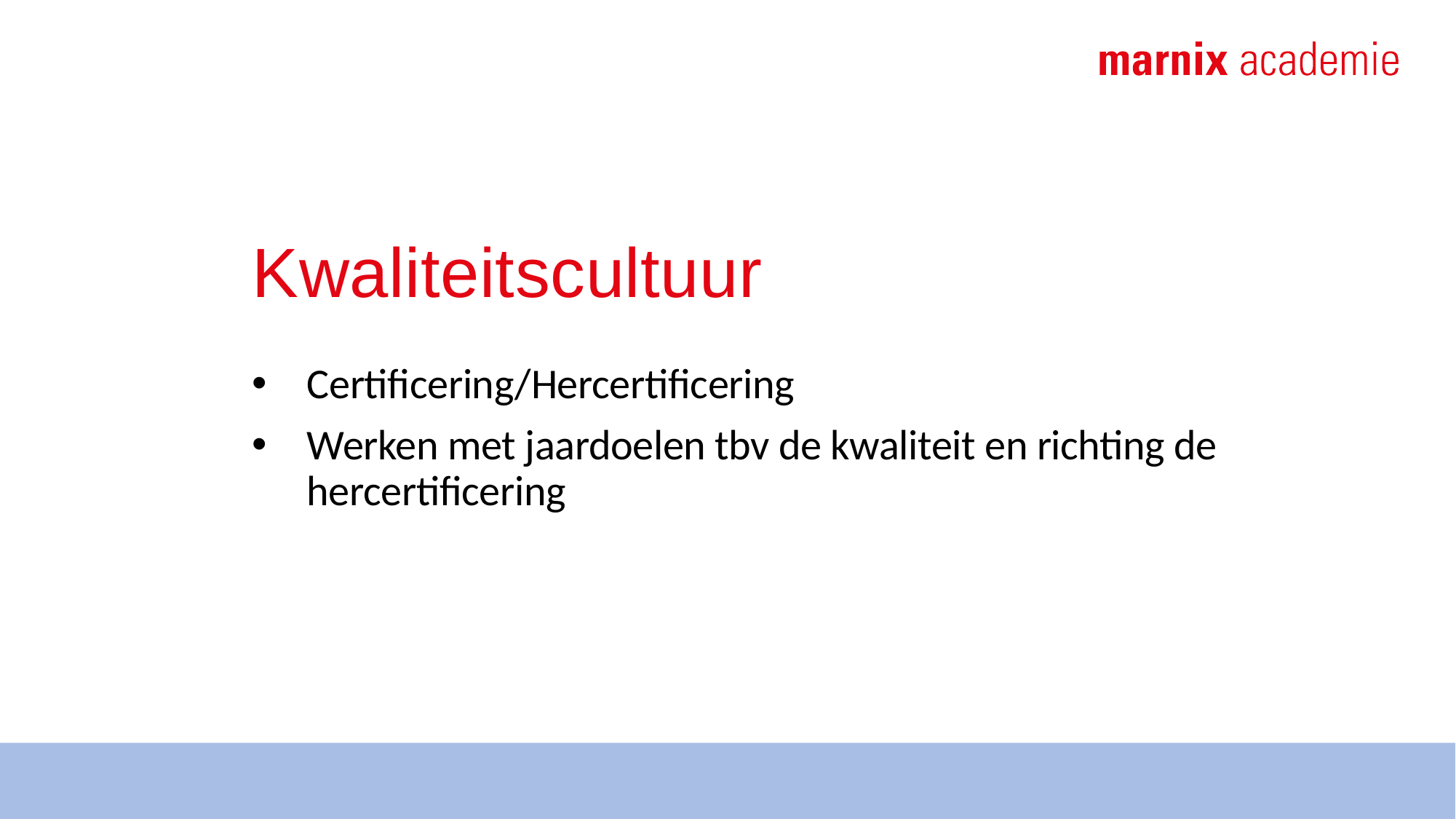

# Kwaliteitscultuur
Certificering/Hercertificering
Werken met jaardoelen tbv de kwaliteit en richting de hercertificering